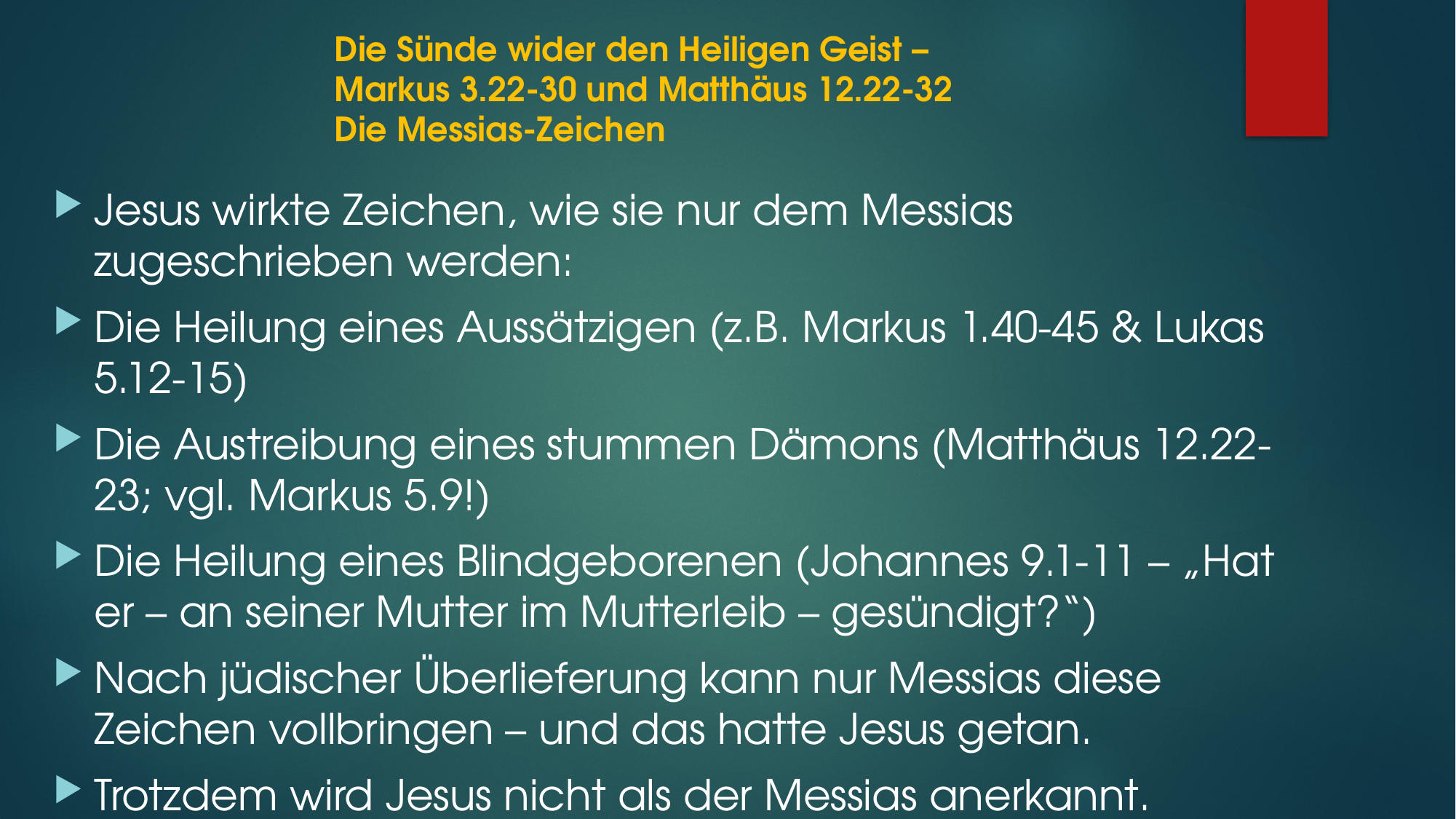

# Die Sünde wider den Heiligen Geist – Markus 3.22-30 und Matthäus 12.22-32 Die Messias-Zeichen
Jesus wirkte Zeichen, wie sie nur dem Messias zugeschrieben werden:
Die Heilung eines Aussätzigen (z.B. Markus 1.40-45 & Lukas 5.12-15)
Die Austreibung eines stummen Dämons (Matthäus 12.22-23; vgl. Markus 5.9!)
Die Heilung eines Blindgeborenen (Johannes 9.1-11 – „Hat er – an seiner Mutter im Mutterleib – gesündigt?“)
Nach jüdischer Überlieferung kann nur Messias diese Zeichen vollbringen – und das hatte Jesus getan.
Trotzdem wird Jesus nicht als der Messias anerkannt.